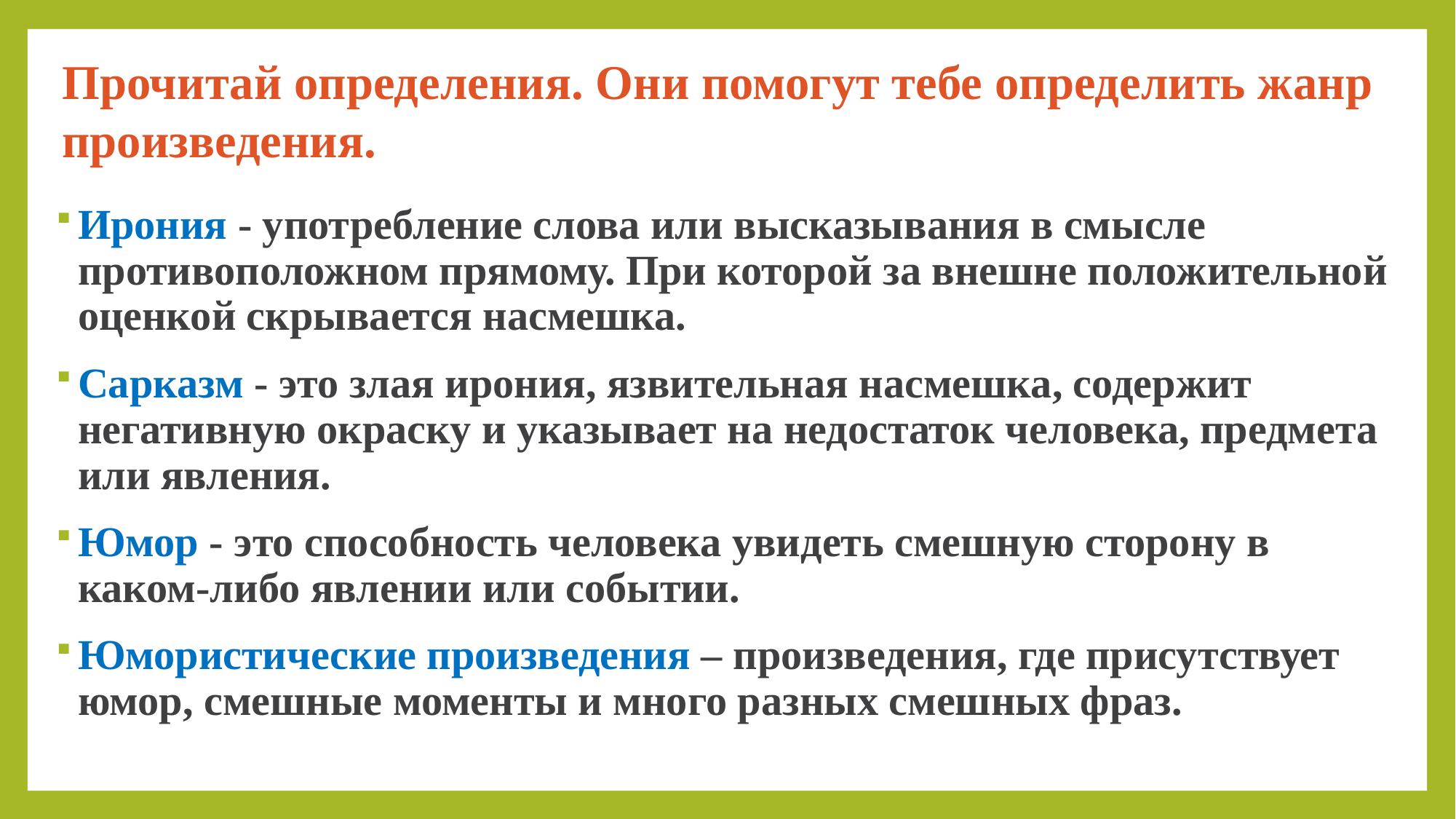

Прочитай определения. Они помогут тебе определить жанр произведения.
Ирония - употребление слова или высказывания в смысле противоположном прямому. При которой за внешне положительной оценкой скрывается насмешка.
Сарказм - это злая ирония, язвительная насмешка, содержит негативную окраску и указывает на недостаток человека, предмета или явления.
Юмор - это способность человека увидеть смешную сторону в каком-либо явлении или событии.
Юмористические произведения – произведения, где присутствует юмор, смешные моменты и много разных смешных фраз.